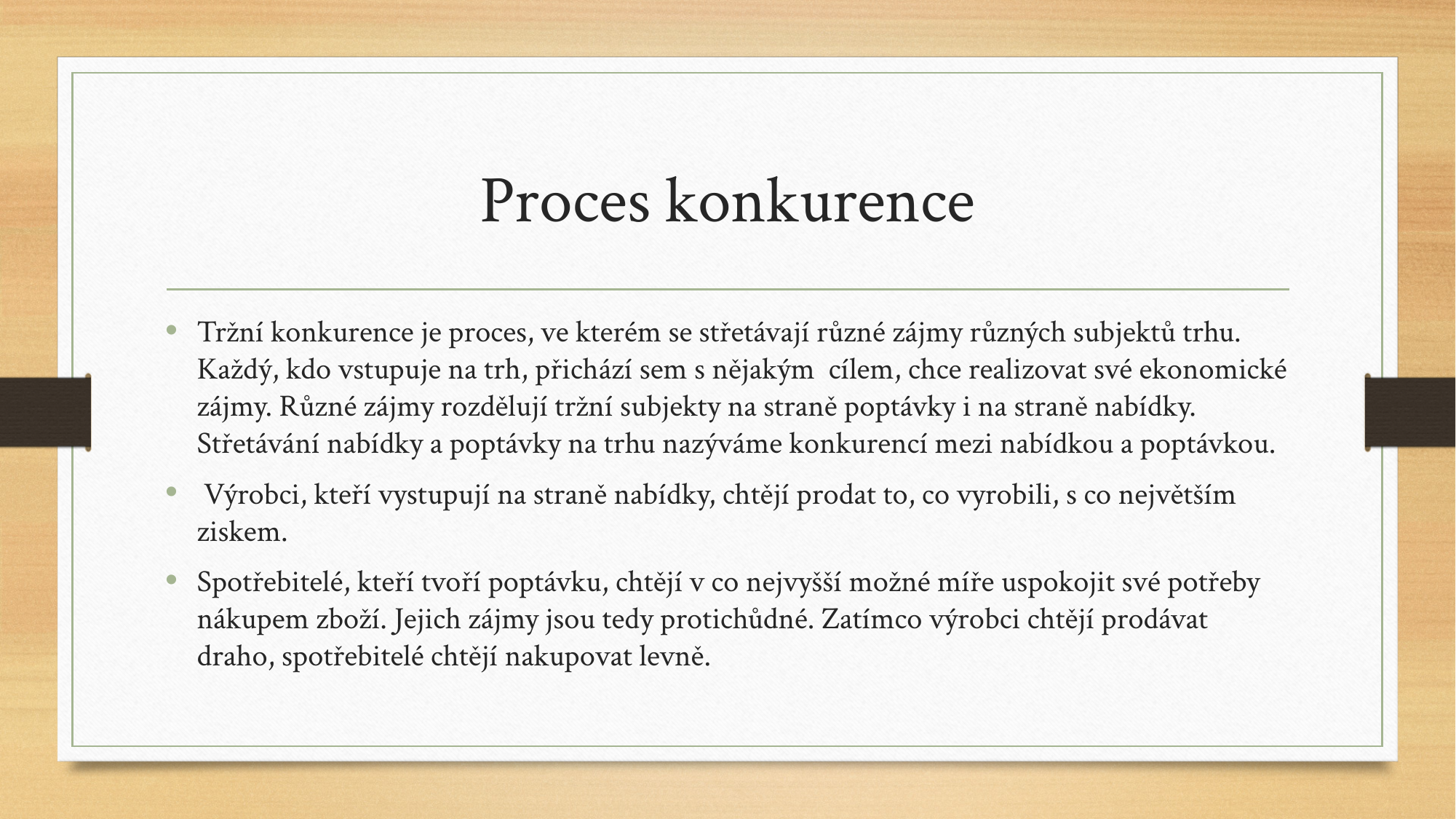

# Proces konkurence
Tržní konkurence je proces, ve kterém se střetávají různé zájmy různých subjektů trhu. Každý, kdo vstupuje na trh, přichází sem s nějakým  cílem, chce realizovat své ekonomické zájmy. Různé zájmy rozdělují tržní subjekty na straně poptávky i na straně nabídky. Střetávání nabídky a poptávky na trhu nazýváme konkurencí mezi nabídkou a poptávkou.
 Výrobci, kteří vystupují na straně nabídky, chtějí prodat to, co vyrobili, s co největším ziskem.
Spotřebitelé, kteří tvoří poptávku, chtějí v co nejvyšší možné míře uspokojit své potřeby nákupem zboží. Jejich zájmy jsou tedy protichůdné. Zatímco výrobci chtějí prodávat draho, spotřebitelé chtějí nakupovat levně.